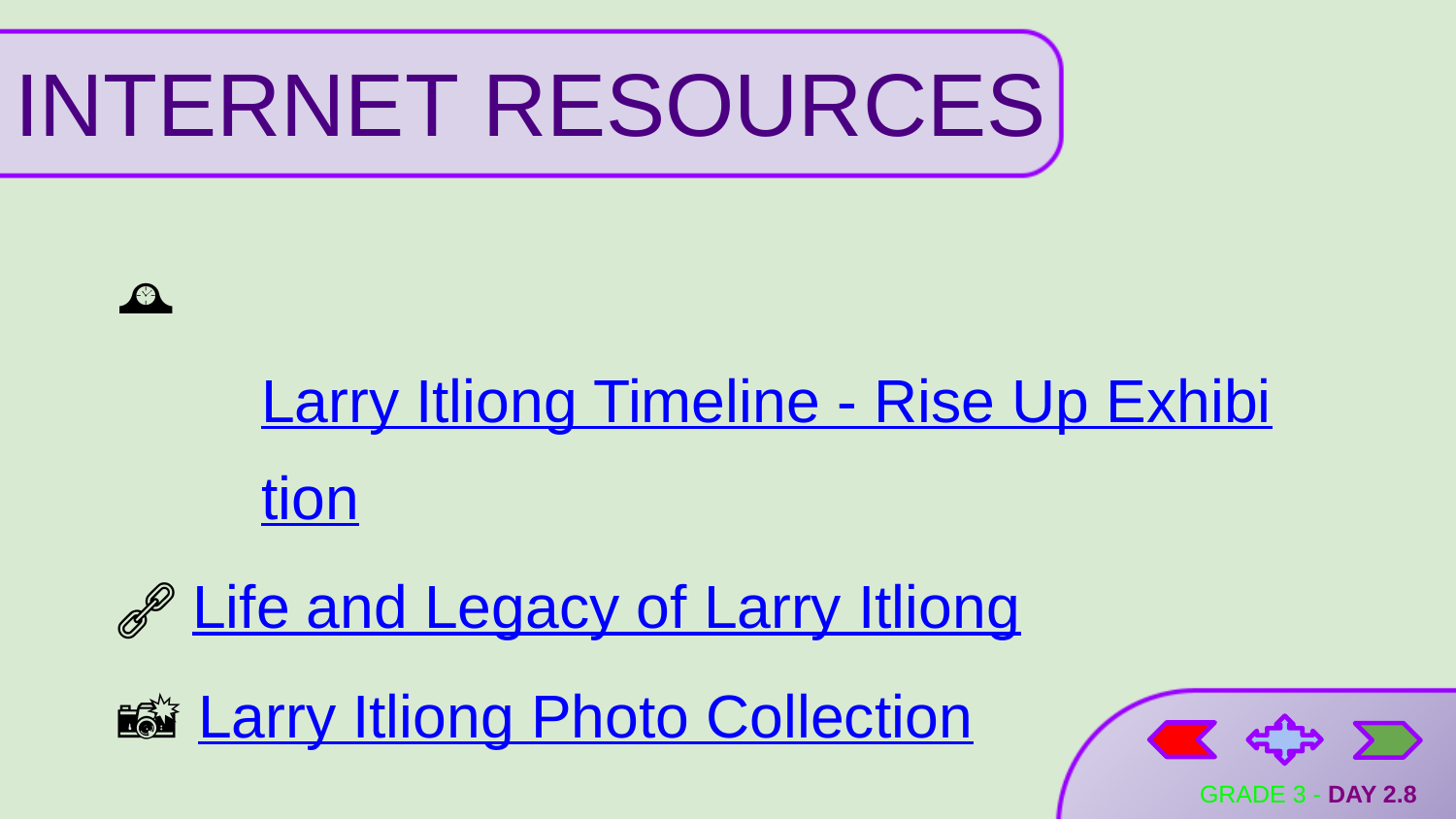

# INTERNET RESOURCES
🕰 Larry Itliong Timeline - Rise Up Exhibition
🔗 Life and Legacy of Larry Itliong
📸 Larry Itliong Photo Collection

GRADE 3 - DAY 2.8